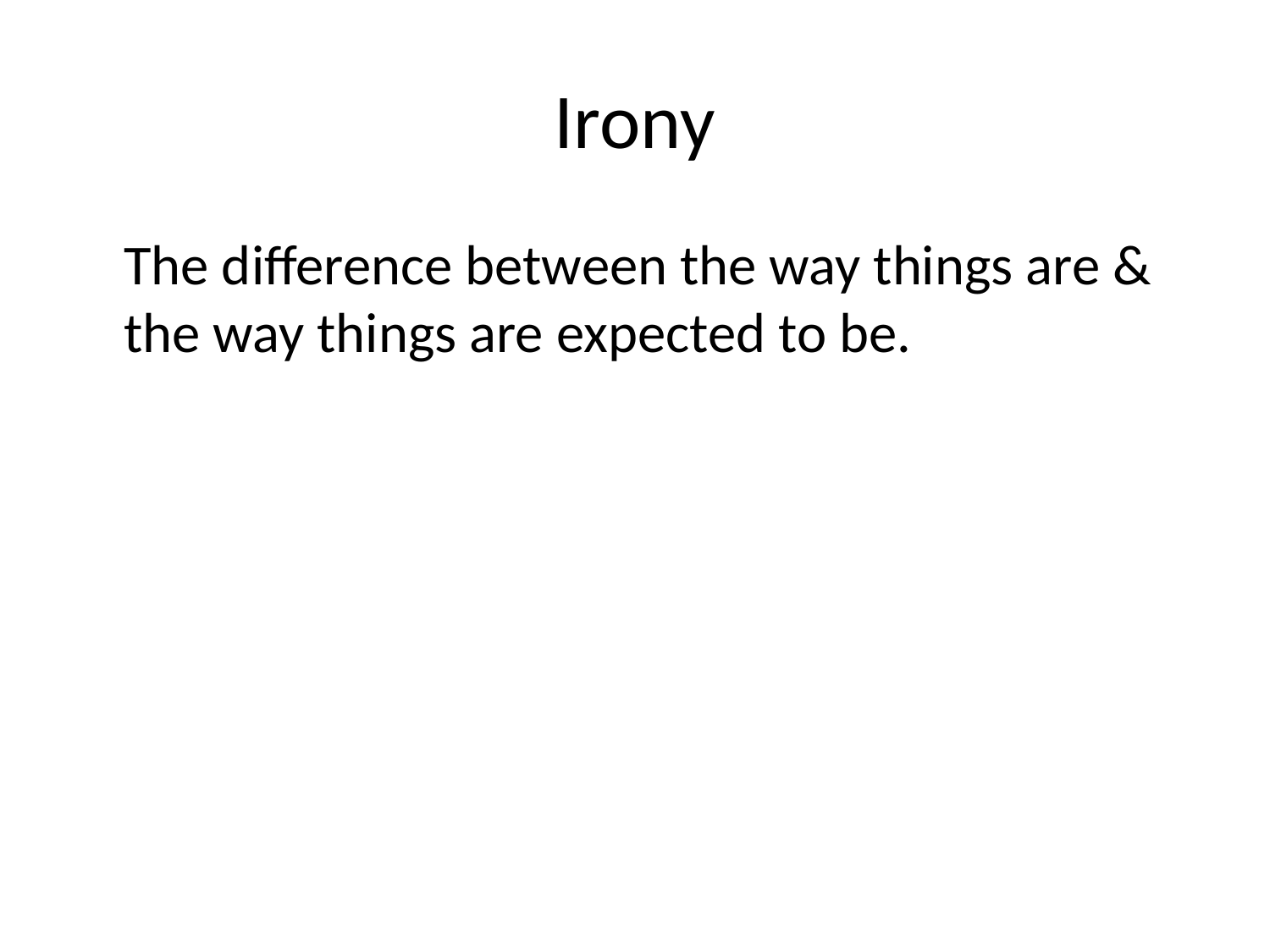

# Irony
	The difference between the way things are & the way things are expected to be.